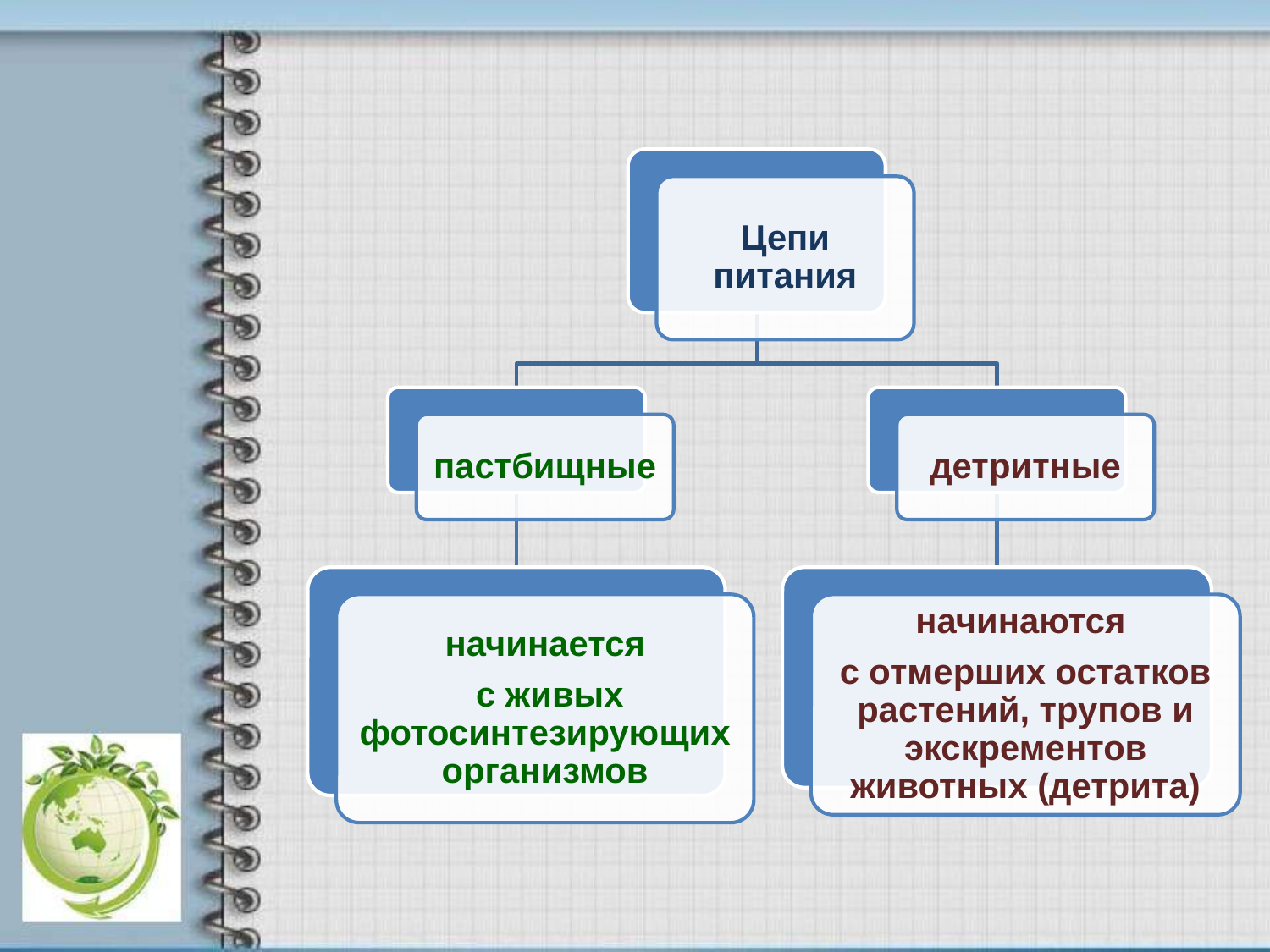

Цепи питания
пастбищные
начинается
 с живых фотосинтезирующих организмов
детритные
начинаются
с отмерших остатков растений, трупов и экскрементов животных (детрита)